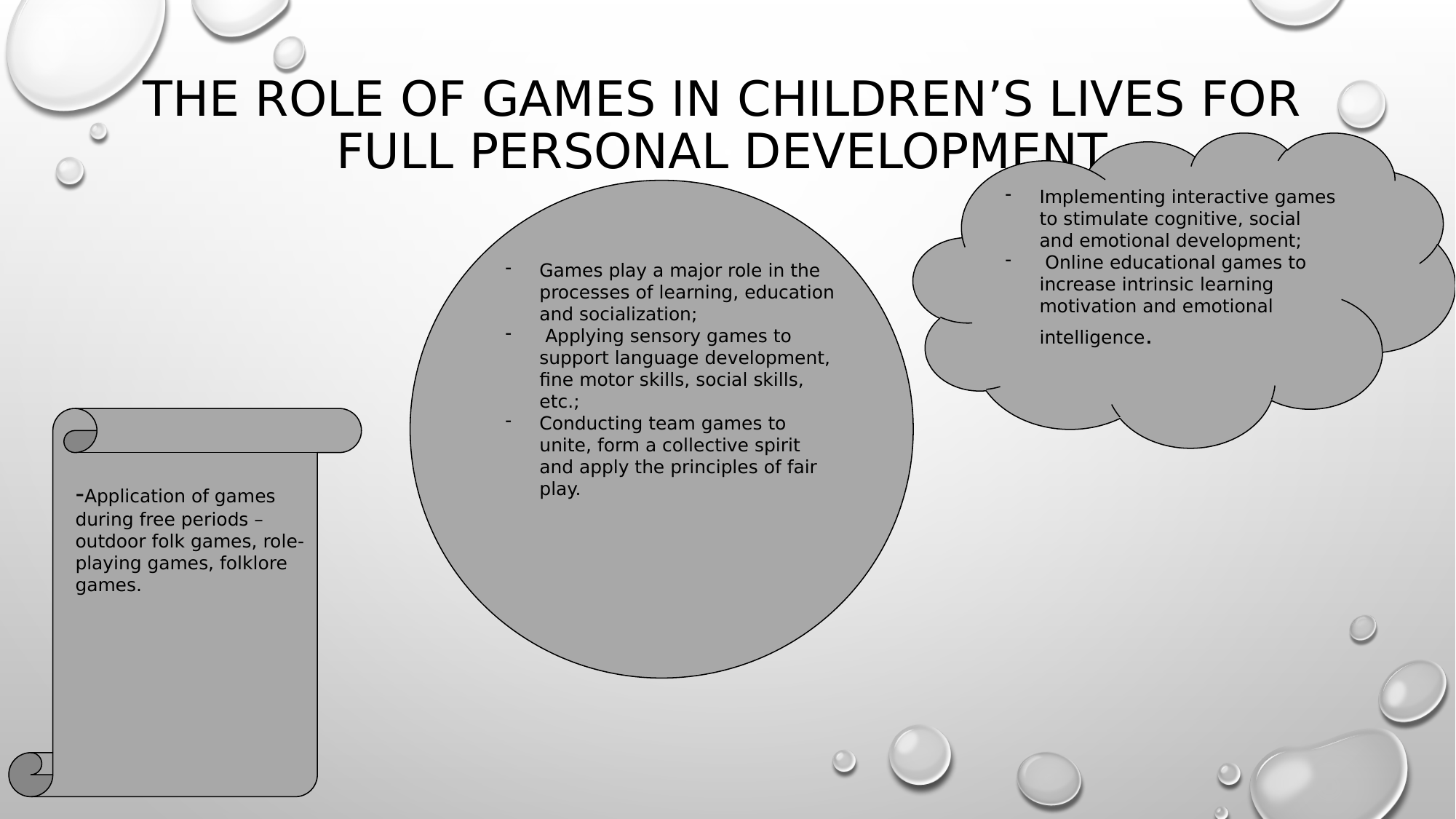

# The role of games in children’s lives for full personal development

Implementing interactive games to stimulate cognitive, social and emotional development;
 Online educational games to increase intrinsic learning motivation and emotional intelligence.
Games play a major role in the processes of learning, education and socialization;
 Applying sensory games to support language development, fine motor skills, social skills, etc.;
Conducting team games to unite, form a collective spirit and apply the principles of fair play.

-Application of games during free periods – outdoor folk games, role-playing games, folklore games.